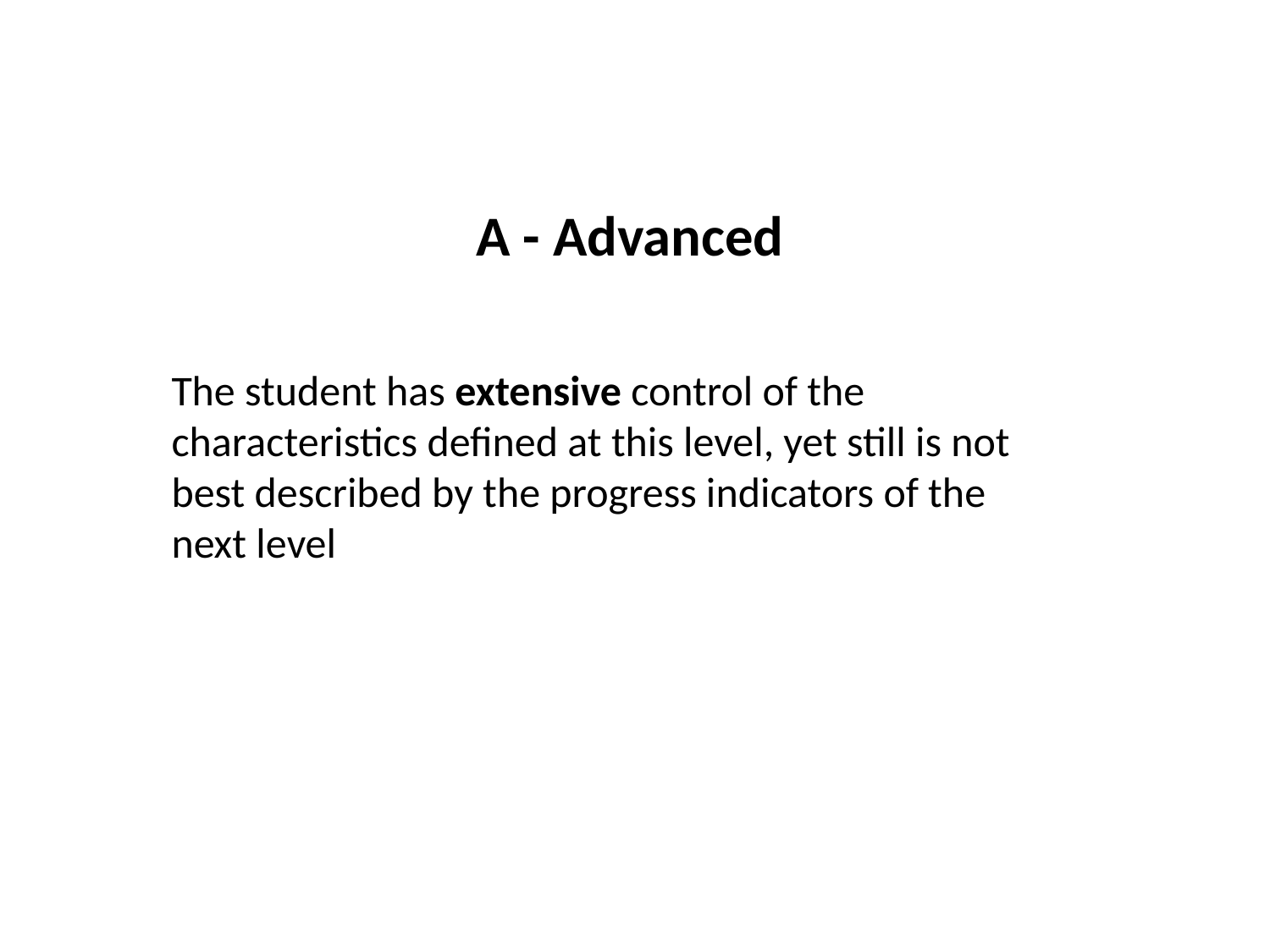

# A - Advanced
The student has extensive control of the characteristics defined at this level, yet still is not best described by the progress indicators of the next level